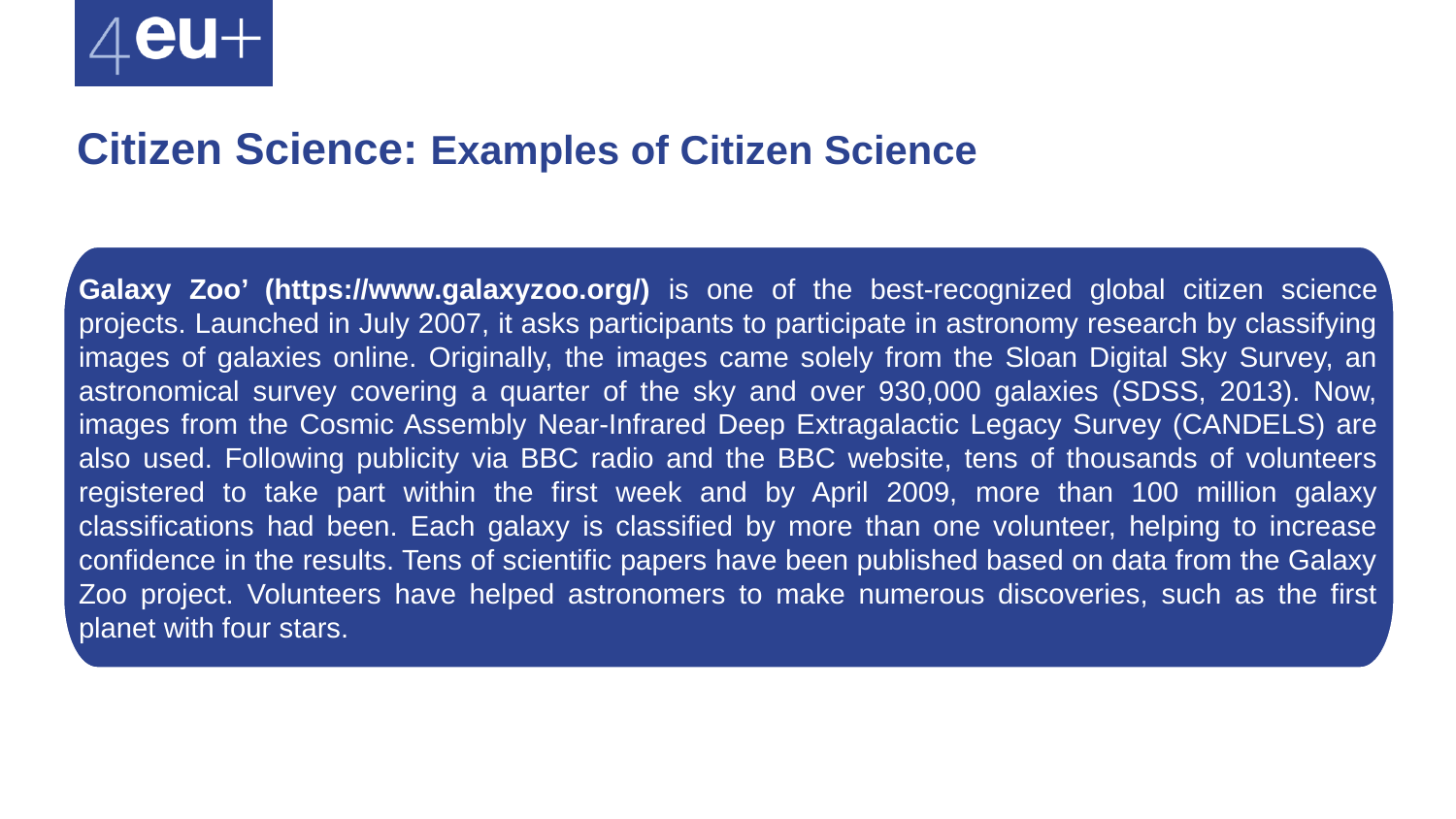

Citizen Science: Examples of Citizen Science
Galaxy Zoo’ (https://www.galaxyzoo.org/) is one of the best-recognized global citizen science projects. Launched in July 2007, it asks participants to participate in astronomy research by classifying images of galaxies online. Originally, the images came solely from the Sloan Digital Sky Survey, an astronomical survey covering a quarter of the sky and over 930,000 galaxies (SDSS, 2013). Now, images from the Cosmic Assembly Near-Infrared Deep Extragalactic Legacy Survey (CANDELS) are also used. Following publicity via BBC radio and the BBC website, tens of thousands of volunteers registered to take part within the first week and by April 2009, more than 100 million galaxy classifications had been. Each galaxy is classified by more than one volunteer, helping to increase confidence in the results. Tens of scientific papers have been published based on data from the Galaxy Zoo project. Volunteers have helped astronomers to make numerous discoveries, such as the first planet with four stars.